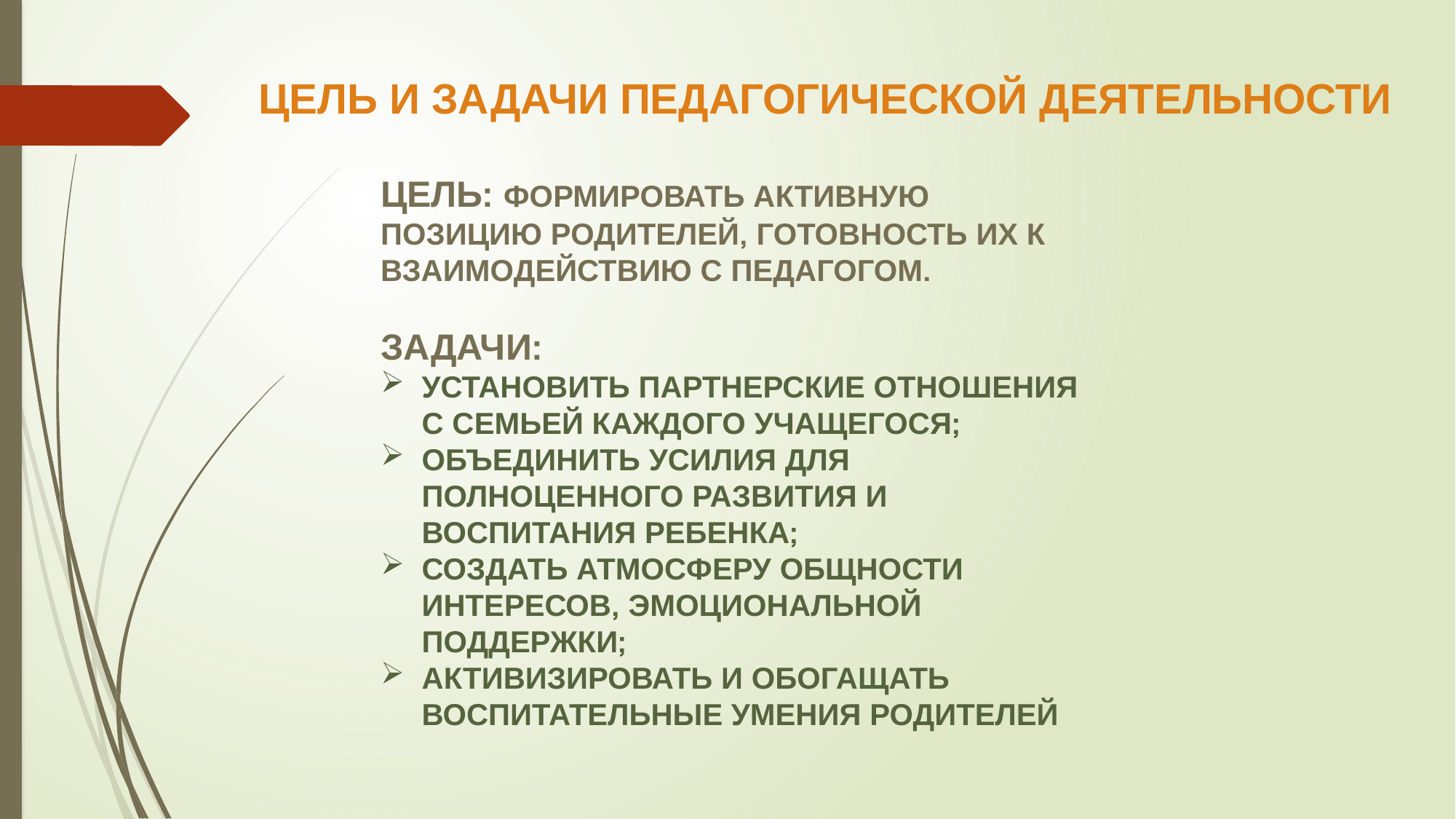

ЦЕЛЬ И ЗАДАЧИ ПЕДАГОГИЧЕСКОЙ ДЕЯТЕЛЬНОСТИ
ЦЕЛЬ: ФОРМИРОВАТЬ АКТИВНУЮ ПОЗИЦИЮ РОДИТЕЛЕЙ, ГОТОВНОСТЬ ИХ К ВЗАИМОДЕЙСТВИЮ С ПЕДАГОГОМ.

ЗАДАЧИ:
УСТАНОВИТЬ ПАРТНЕРСКИЕ ОТНОШЕНИЯ С СЕМЬЕЙ КАЖДОГО УЧАЩЕГОСЯ;
ОБЪЕДИНИТЬ УСИЛИЯ ДЛЯ ПОЛНОЦЕННОГО РАЗВИТИЯ И ВОСПИТАНИЯ РЕБЕНКА;
СОЗДАТЬ АТМОСФЕРУ ОБЩНОСТИ ИНТЕРЕСОВ, ЭМОЦИОНАЛЬНОЙ ПОДДЕРЖКИ;
АКТИВИЗИРОВАТЬ И ОБОГАЩАТЬ ВОСПИТАТЕЛЬНЫЕ УМЕНИЯ РОДИТЕЛЕЙ